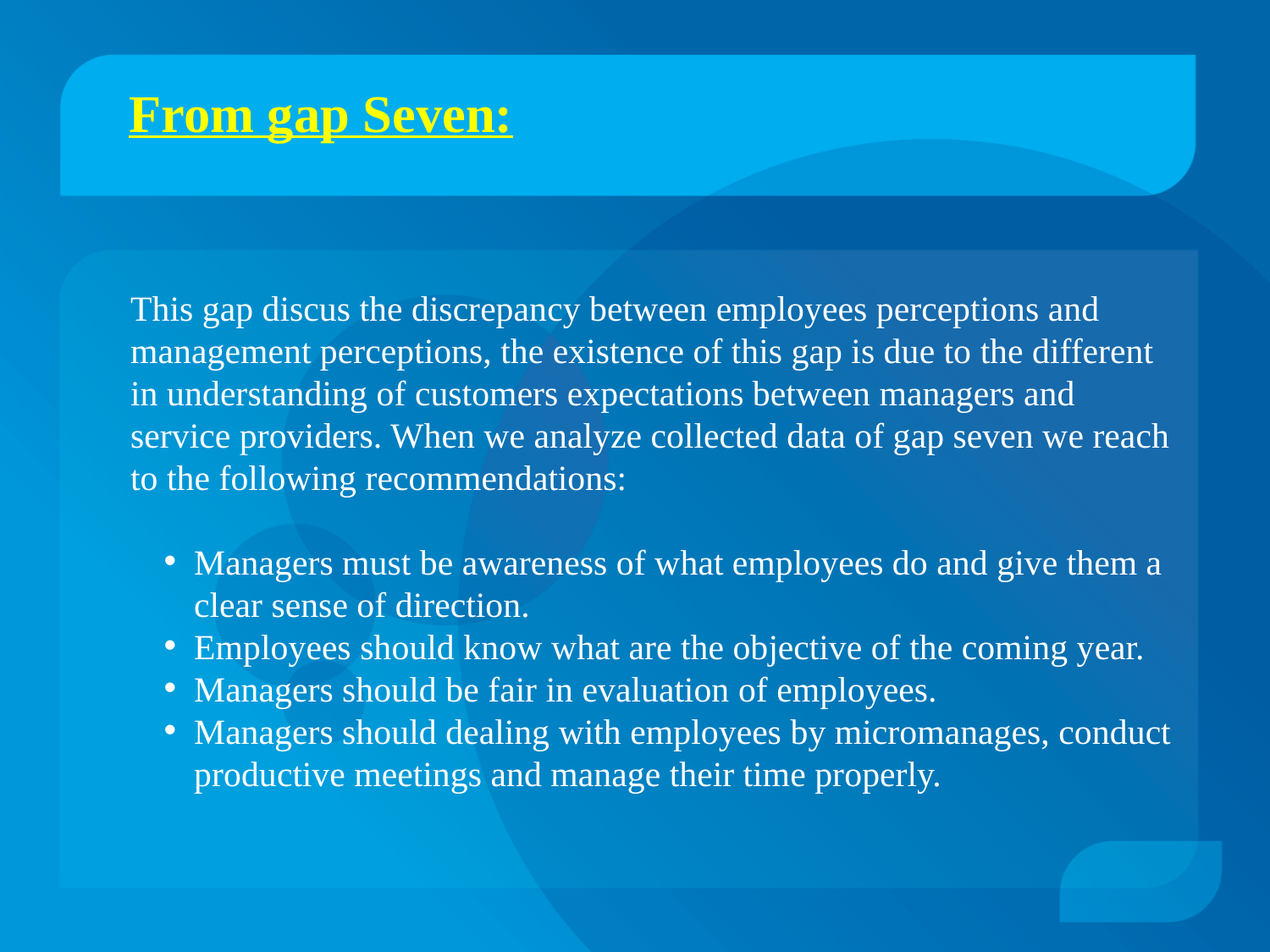

From gap Seven:
This gap discus the discrepancy between employees perceptions and management perceptions, the existence of this gap is due to the different in understanding of customers expectations between managers and service providers. When we analyze collected data of gap seven we reach to the following recommendations:

Managers must be awareness of what employees do and give them a clear sense of direction.
Employees should know what are the objective of the coming year.
Managers should be fair in evaluation of employees.
Managers should dealing with employees by micromanages, conduct productive meetings and manage their time properly.